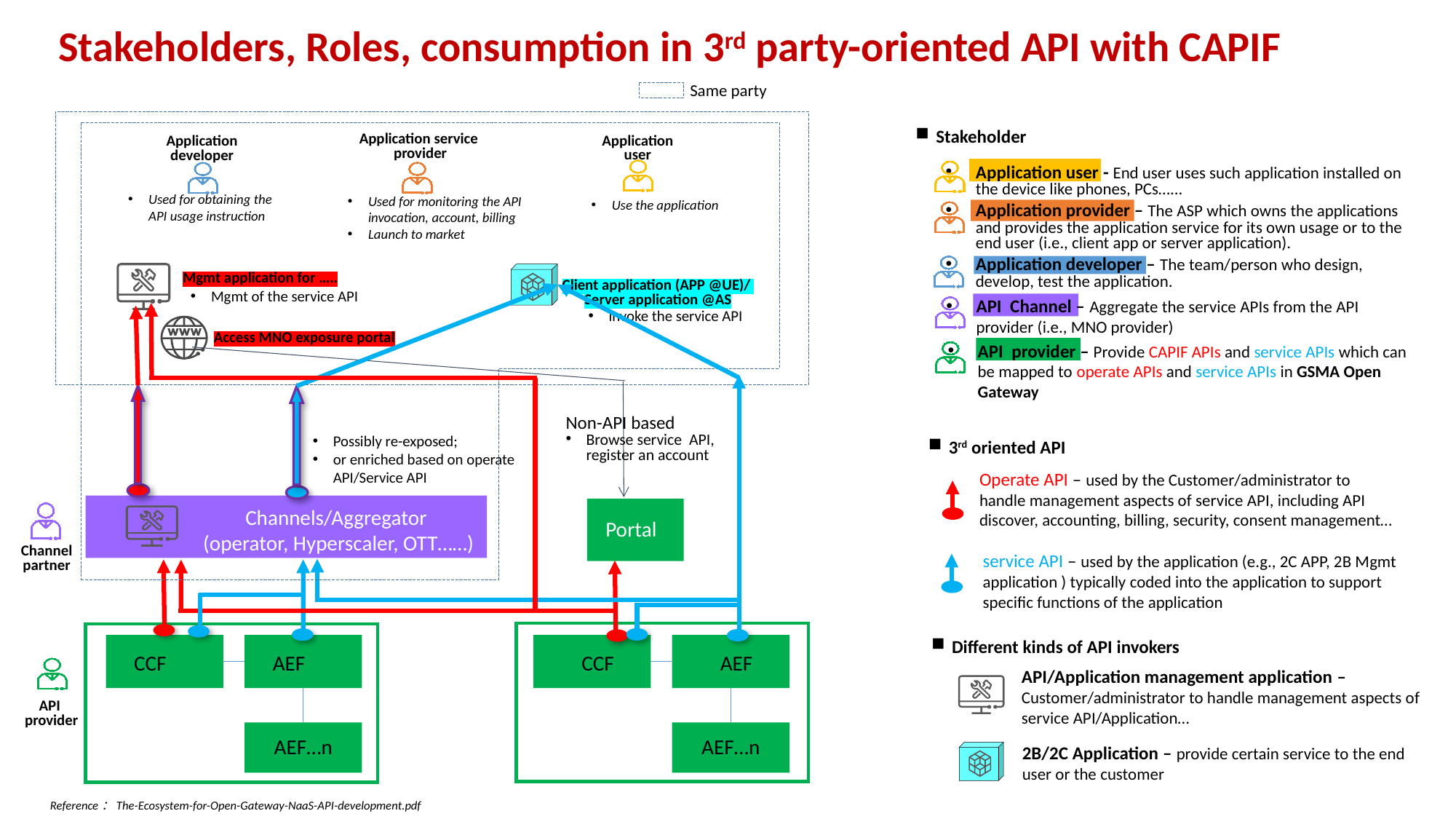

Stakeholders, Roles, consumption in 3rd party-oriented API with CAPIF
Same party

Stakeholder

Application service
provider
Application
user
Application
developer

Application user - End user uses such application installed on the device like phones, PCs…...
Application provider – The ASP which owns the applications and provides the application service for its own usage or to the end user (i.e., client app or server application).
Application developer – The team/person who design, develop, test the application.

Used for obtaining the API usage instruction
Used for monitoring the API invocation, account, billing
Launch to market
Use the application

Mgmt application for …..
Client application (APP @UE)/
Server application @AS
Mgmt of the service API
API  Channel – Aggregate the service APIs from the API provider (i.e., MNO provider)

invoke the service API

Access MNO exposure portal
API  provider – Provide CAPIF APIs and service APIs which can be mapped to operate APIs and service APIs in GSMA Open Gateway

Non-API based
Browse service  API, register an account
Possibly re-exposed;
or enriched based on operate API/Service API
3rd oriented API
Operate API – used by the Customer/administrator to handle management aspects of service API, including API discover, accounting, billing, security, consent management…

Channels/Aggregator
(operator, Hyperscaler, OTT……)

Portal
Channel
partner
service API – used by the application (e.g., 2C APP, 2B Mgmt application ) typically coded into the application to support specific functions of the application

Different kinds of API invokers

CCF
AEF
CCF
AEF

API/Application management application – Customer/administrator to handle management aspects of service API/Application…

API
provider

AEF…n
AEF…n
2B/2C Application – provide certain service to the end user or the customer

Reference：The-Ecosystem-for-Open-Gateway-NaaS-API-development.pdf